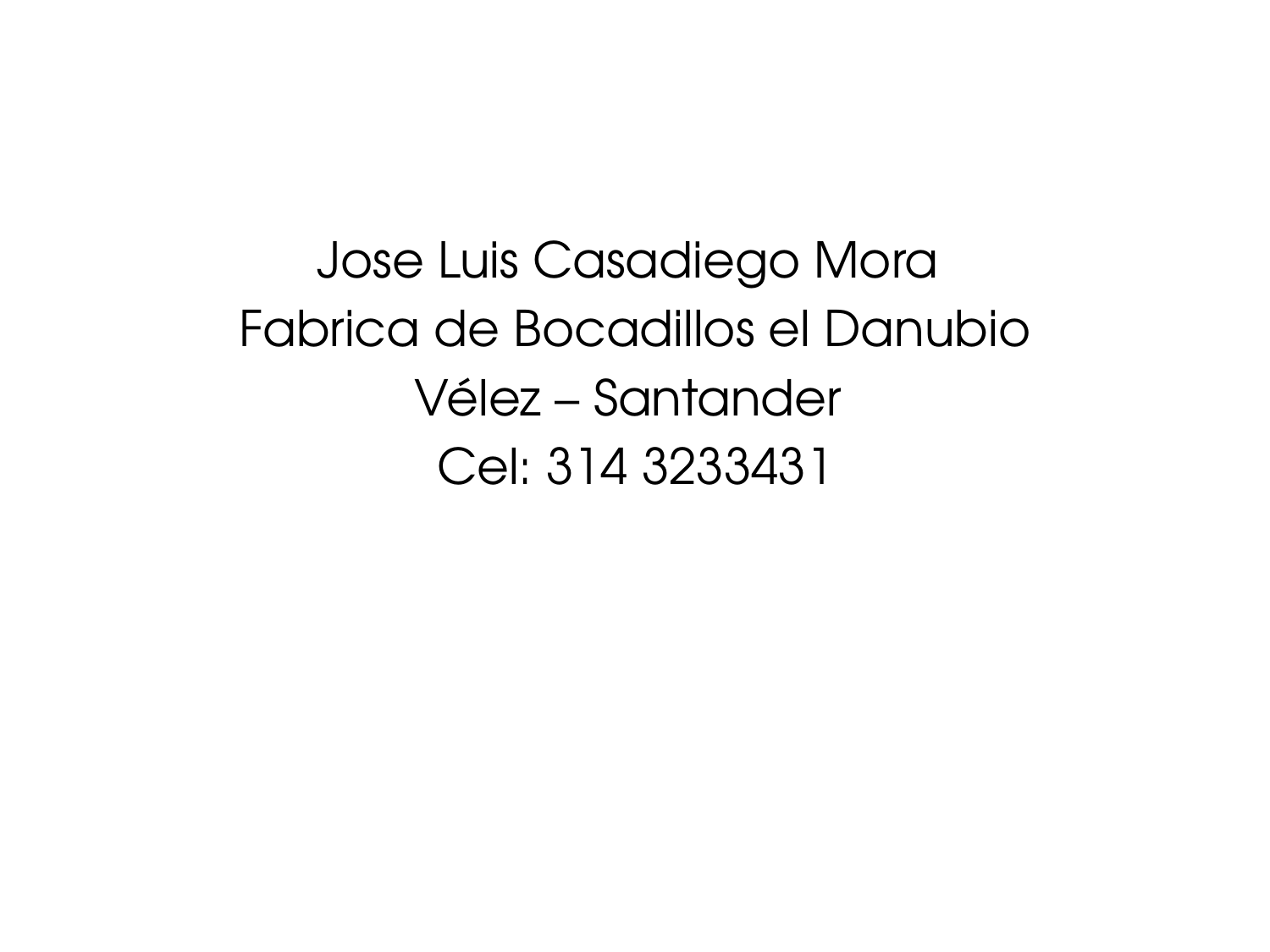

Jose Luis Casadiego Mora
Fabrica de Bocadillos el Danubio
Vélez – Santander
Cel: 314 3233431